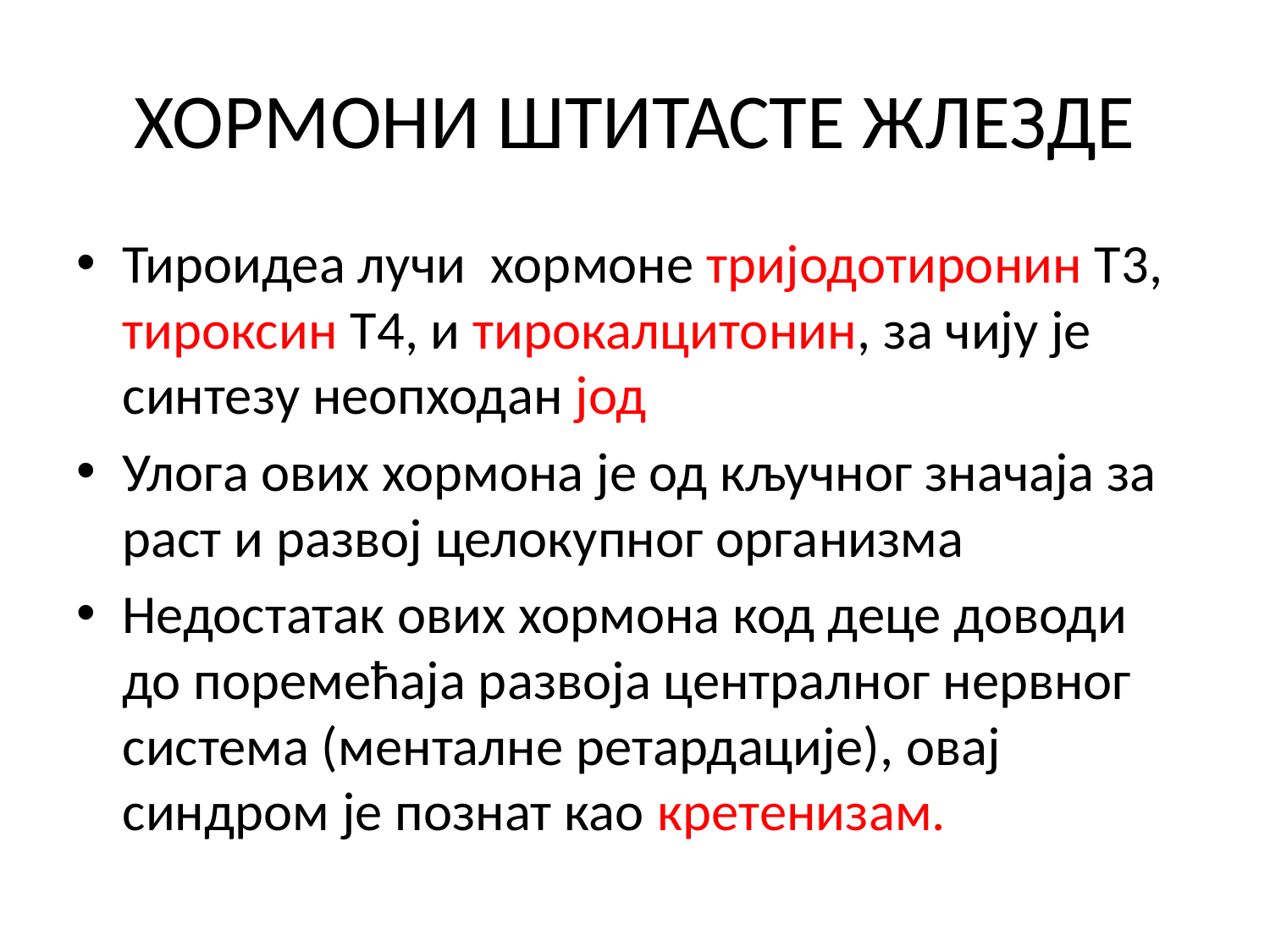

# ХОРМОНИ ШТИТАСТЕ ЖЛЕЗДЕ
Тироидеа лучи  хормоне тријодотиронин Т3, тироксин Т4, и тирокалцитонин, за чију је синтезу неопходан јод
Улога ових хормона је од кључног значаја за раст и развој целокупног организма
Недостатак ових хормона код деце доводи до поремећаја развоја централног нервног система (менталне ретардације), овај синдром је познат као кретенизам.